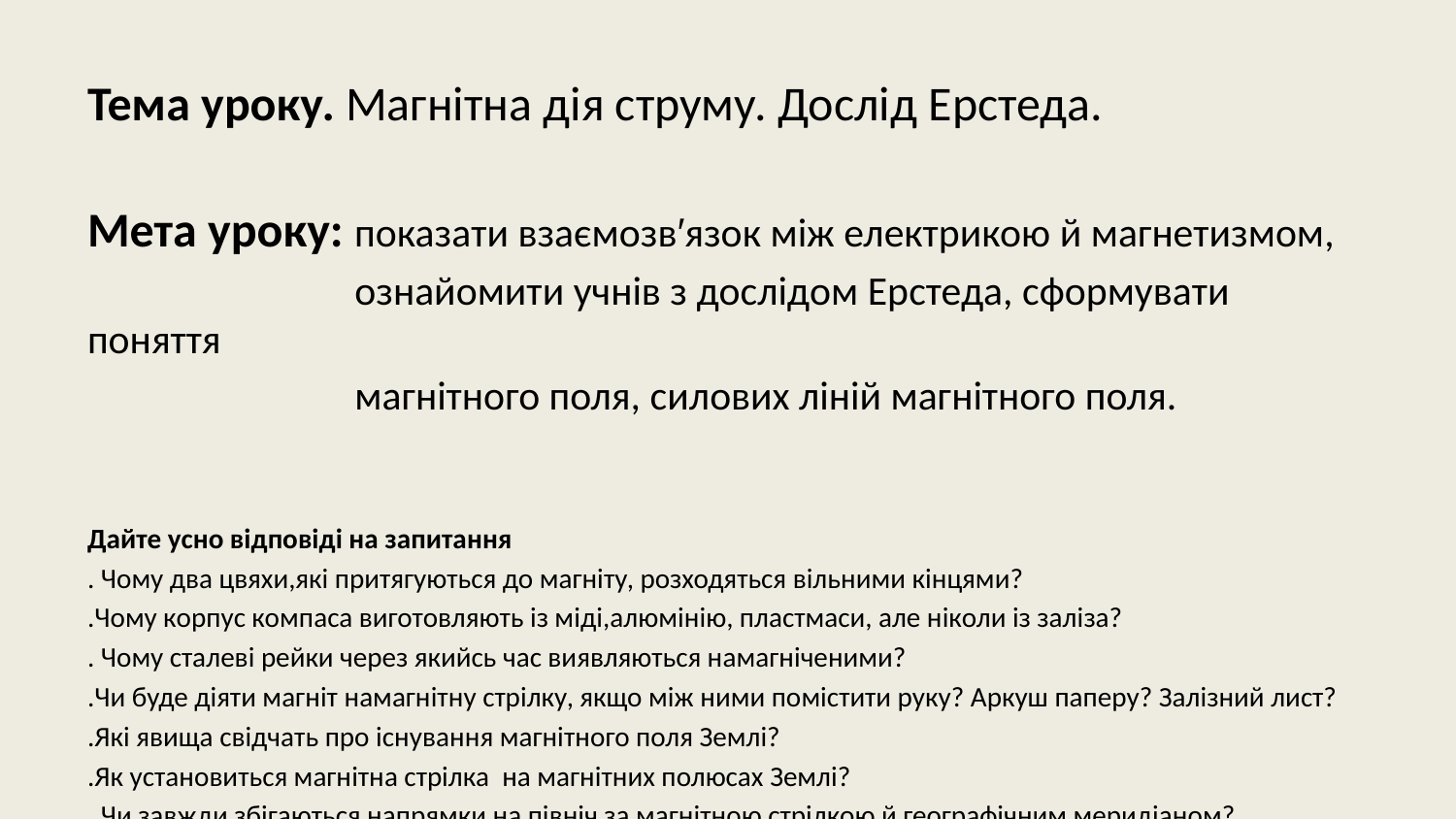

# Тема уроку. Магнітна дія струму. Дослід Ерстеда.
Мета уроку: показати взаємозв′язок між електрикою й магнетизмом,
                             ознайомити учнів з дослідом Ерстеда, сформувати поняття
                             магнітного поля, силових ліній магнітного поля.

Дайте усно відповіді на запитання
. Чому два цвяхи,які притягуються до магніту, розходяться вільними кінцями?
.Чому корпус компаса виготовляють із міді,алюмінію, пластмаси, але ніколи із заліза?
. Чому сталеві рейки через якийсь час виявляються намагніченими?
.Чи буде діяти магніт намагнітну стрілку, якщо між ними помістити руку? Аркуш паперу? Залізний лист?
.Які явища свідчать про існування магнітного поля Землі?
.Як установиться магнітна стрілка  на магнітних полюсах Землі?
. Чи завжди збігаються напрямки на північ за магнітною стрілкою й географічним меридіаном?